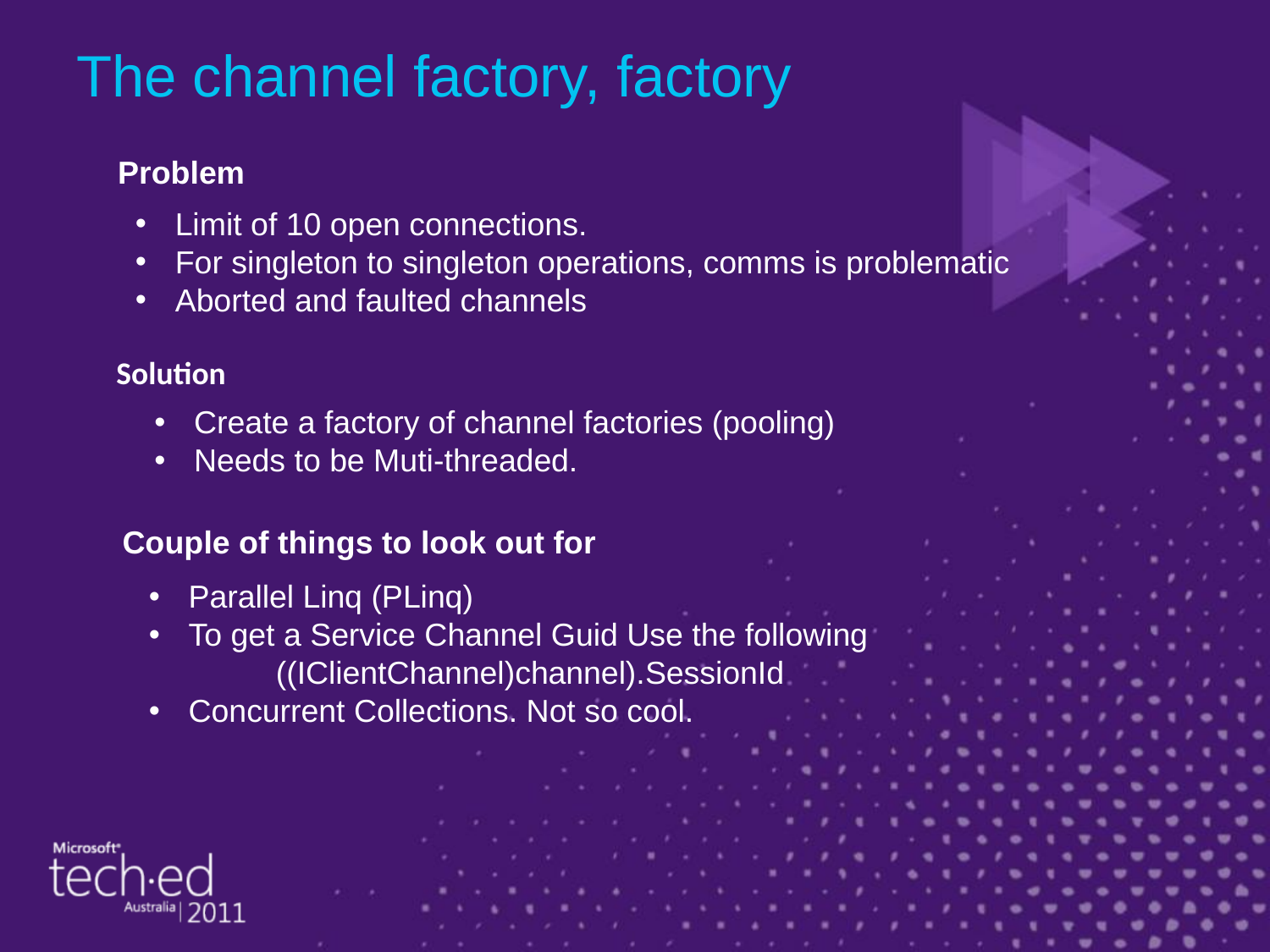

# The channel factory, factory
Problem
Limit of 10 open connections.
For singleton to singleton operations, comms is problematic
Aborted and faulted channels
Solution
Create a factory of channel factories (pooling)
Needs to be Muti-threaded.
Couple of things to look out for
Parallel Linq (PLinq)
To get a Service Channel Guid Use the following
	((IClientChannel)channel).SessionId
Concurrent Collections. Not so cool.